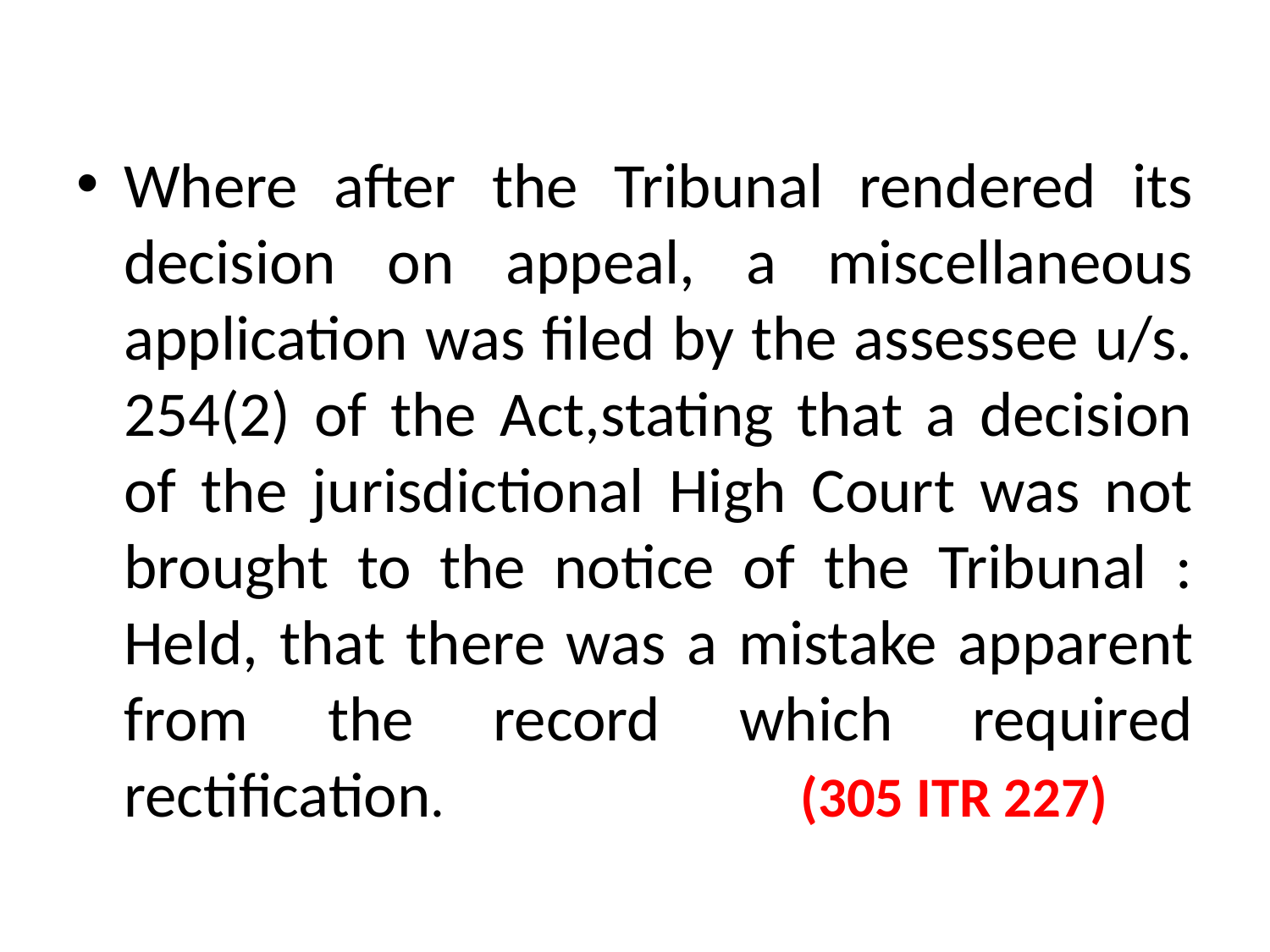

#
Where after the Tribunal rendered its decision on appeal, a miscellaneous application was filed by the assessee u/s. 254(2) of the Act,stating that a decision of the jurisdictional High Court was not brought to the notice of the Tribunal : Held, that there was a mistake apparent from the record which required rectification.                            (305 ITR 227)